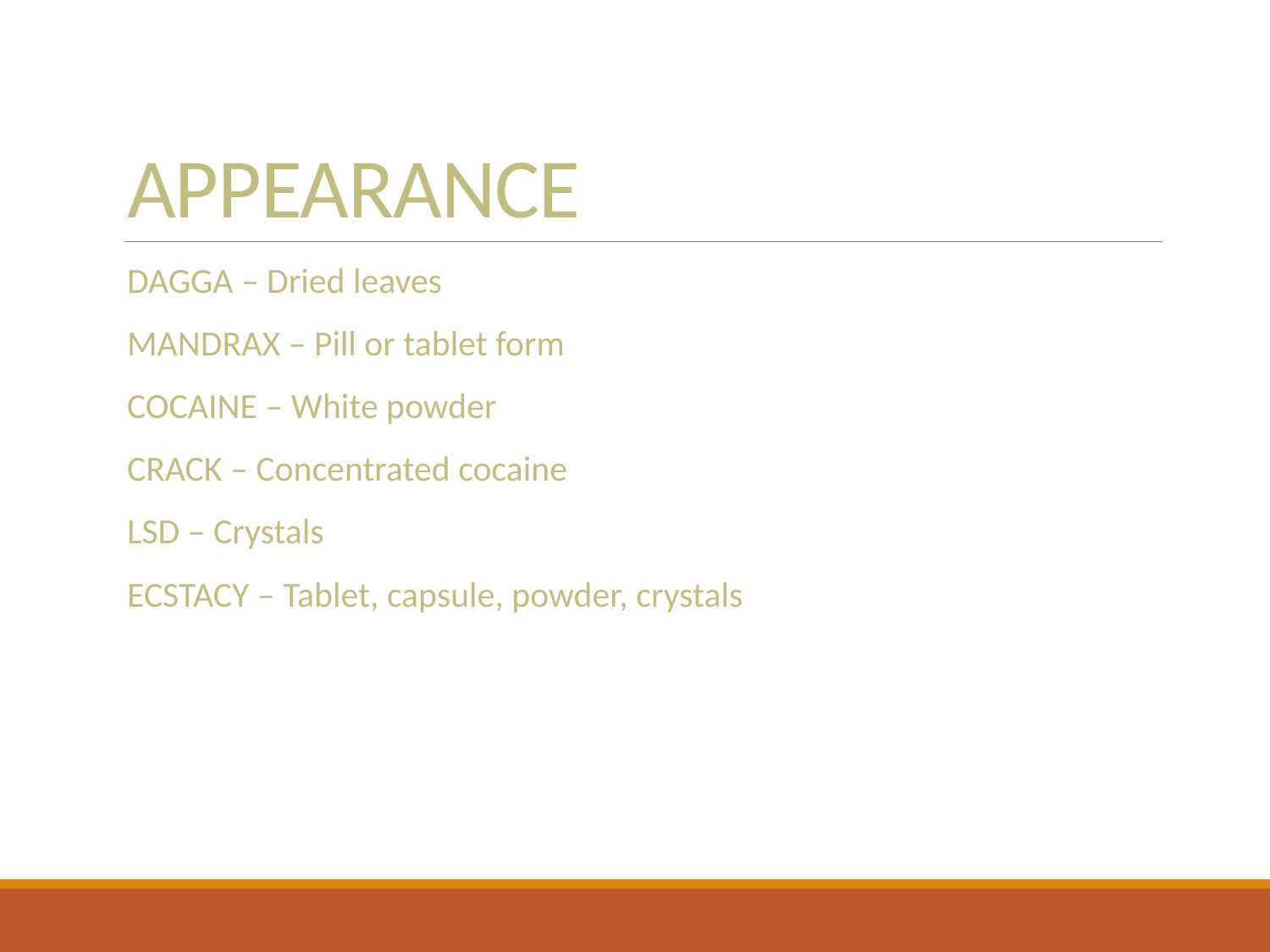

# APPEARANCE
DAGGA – Dried leaves
MANDRAX – Pill or tablet form
COCAINE – White powder
CRACK – Concentrated cocaine
LSD – Crystals
ECSTACY – Tablet, capsule, powder, crystals